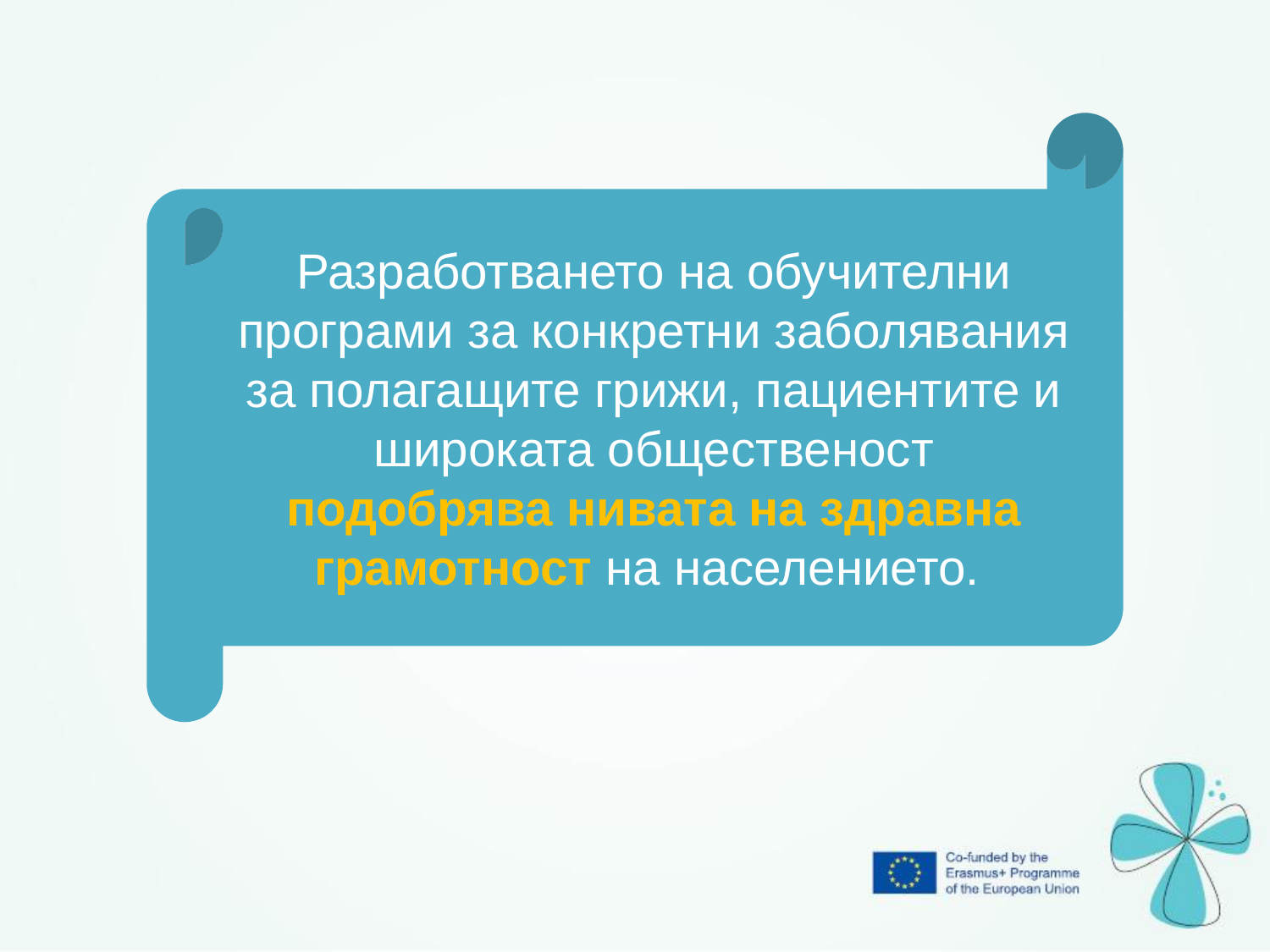

Разработването на обучителни програми за конкретни заболявания за полагащите грижи, пациентите и широката общественост подобрява нивата на здравна грамотност на населението.